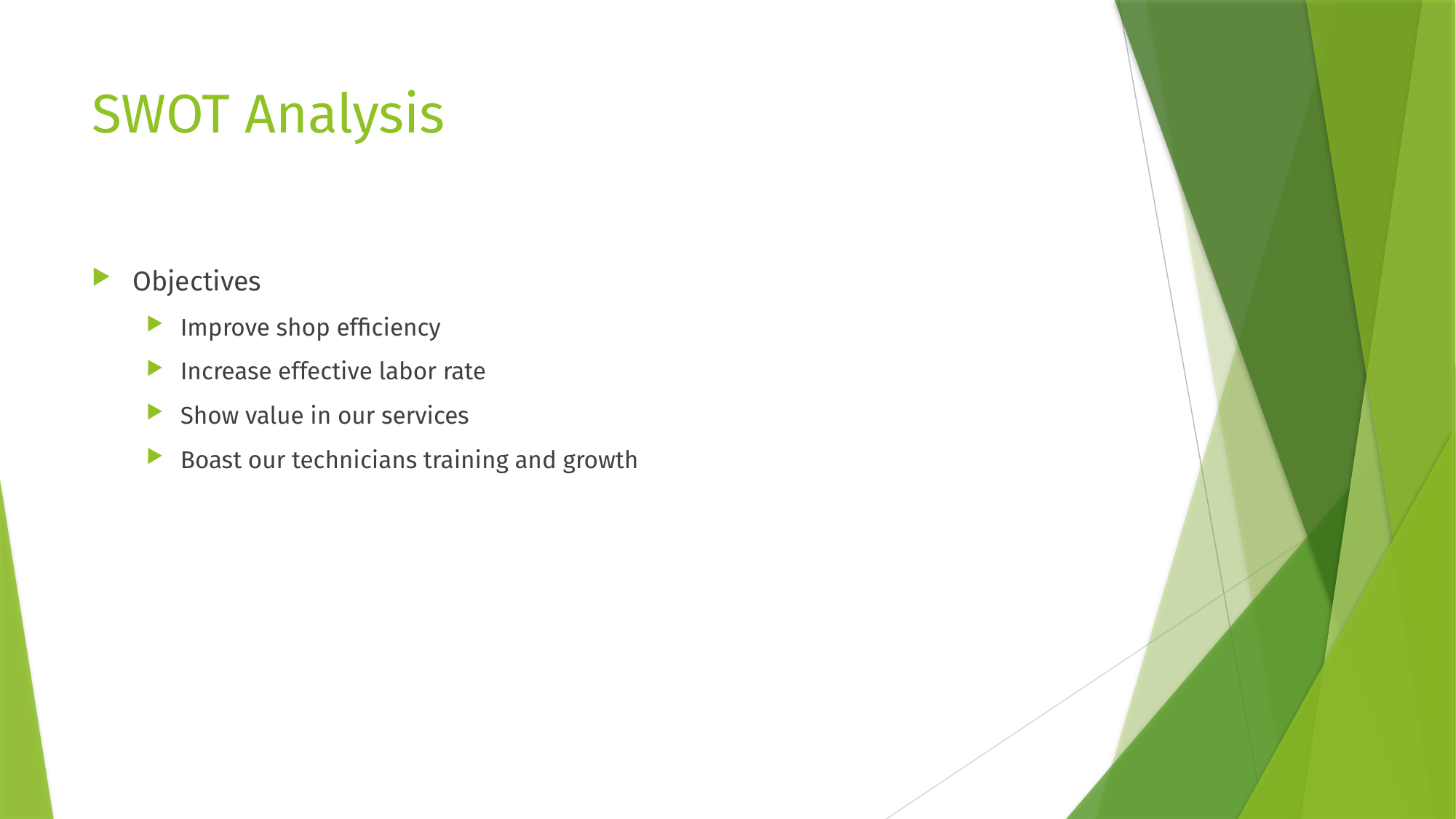

# SWOT Analysis
Objectives
Improve shop efficiency
Increase effective labor rate
Show value in our services
Boast our technicians training and growth